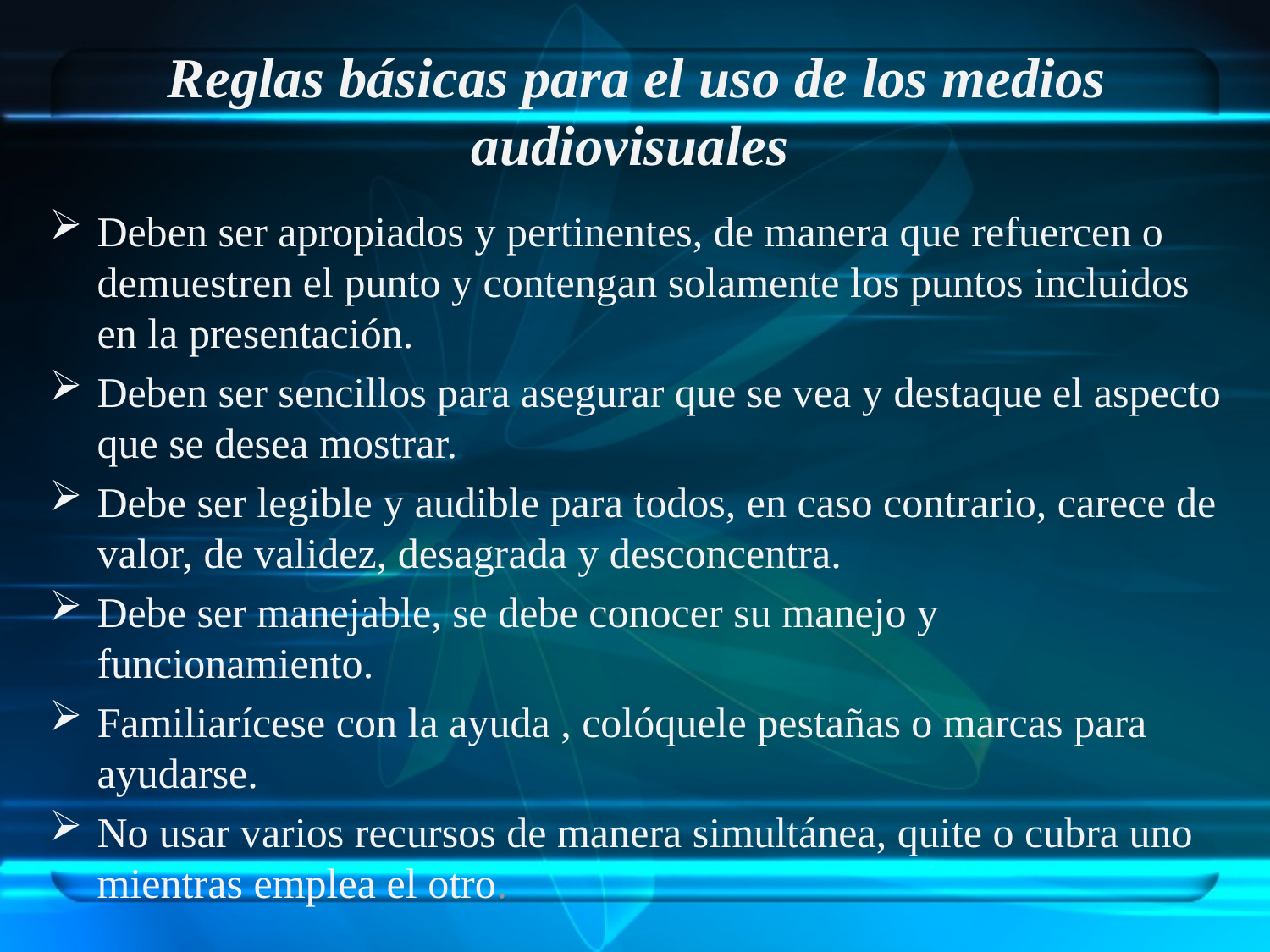

# Reglas básicas para el uso de los medios audiovisuales
Deben ser apropiados y pertinentes, de manera que refuercen o demuestren el punto y contengan solamente los puntos incluidos en la presentación.
Deben ser sencillos para asegurar que se vea y destaque el aspecto que se desea mostrar.
Debe ser legible y audible para todos, en caso contrario, carece de valor, de validez, desagrada y desconcentra.
Debe ser manejable, se debe conocer su manejo y funcionamiento.
Familiarícese con la ayuda , colóquele pestañas o marcas para ayudarse.
No usar varios recursos de manera simultánea, quite o cubra uno mientras emplea el otro.